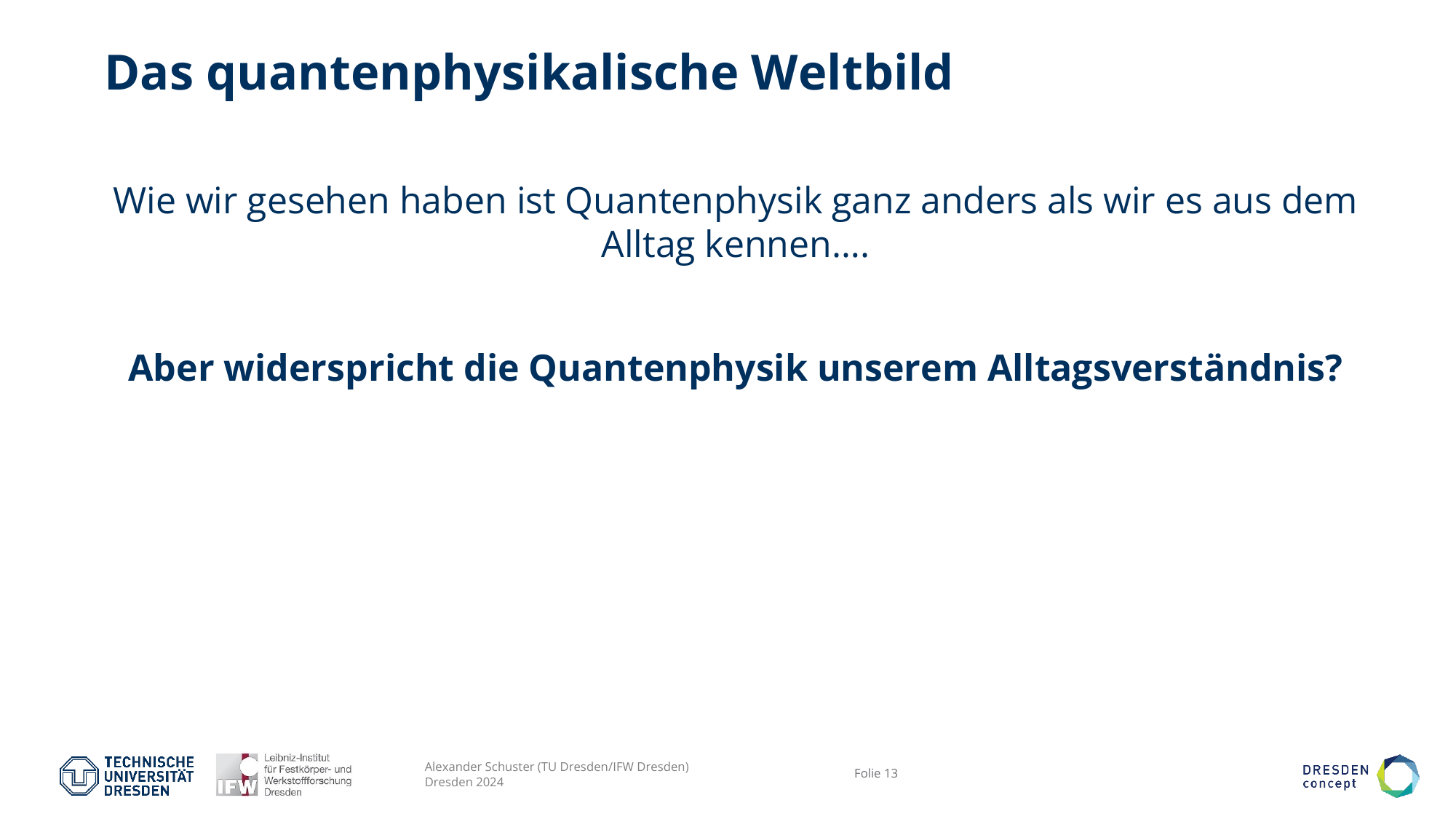

# Das quantenphysikalische Weltbild
Wie wir gesehen haben ist Quantenphysik ganz anders als wir es aus dem Alltag kennen….

Aber widerspricht die Quantenphysik unserem Alltagsverständnis?